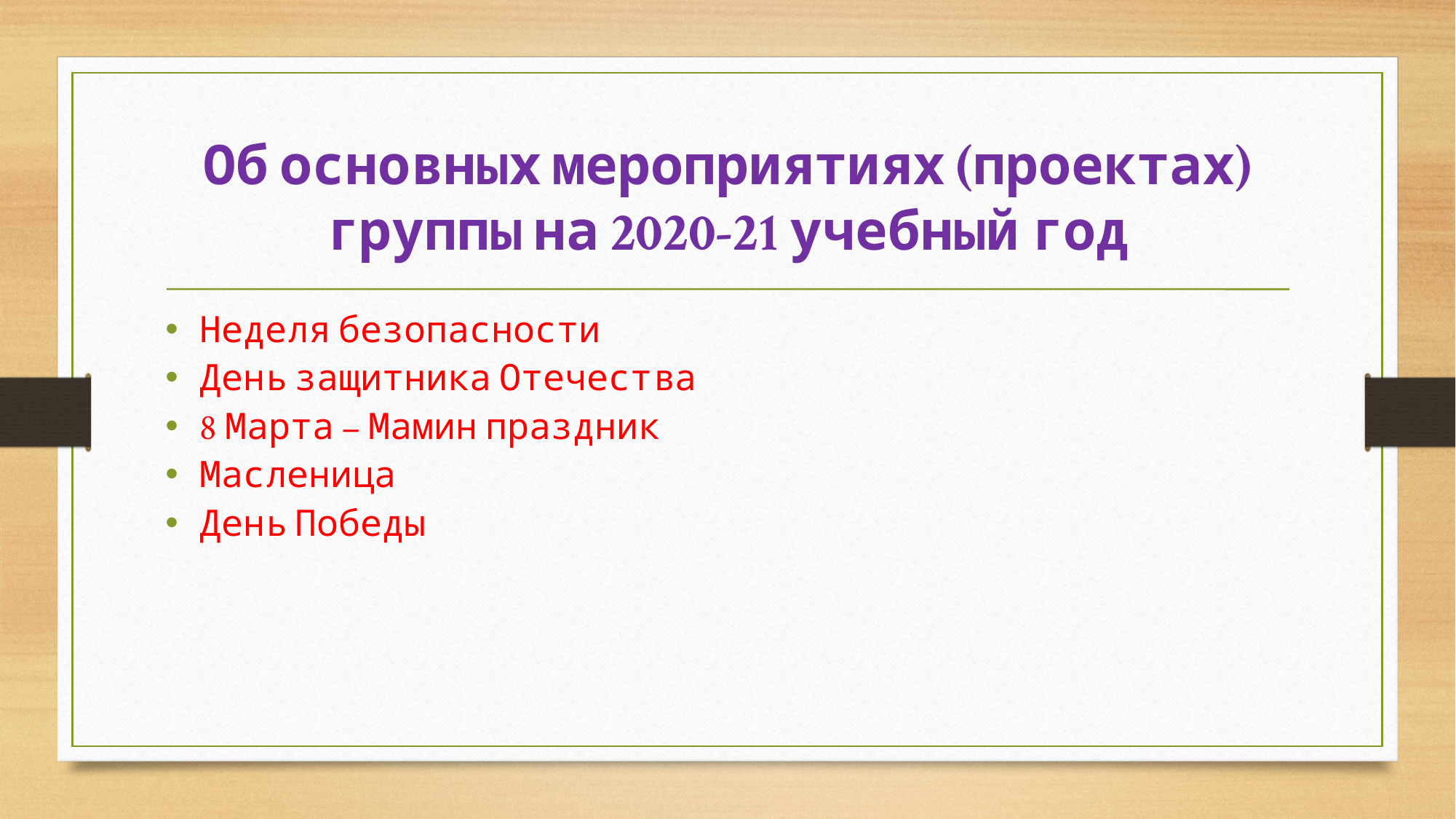

# Об основных мероприятиях (проектах) группы на 2020-21 учебный год

Неделя безопасности
День защитника Отечества
8 Марта – Мамин праздник
Масленица
День Победы